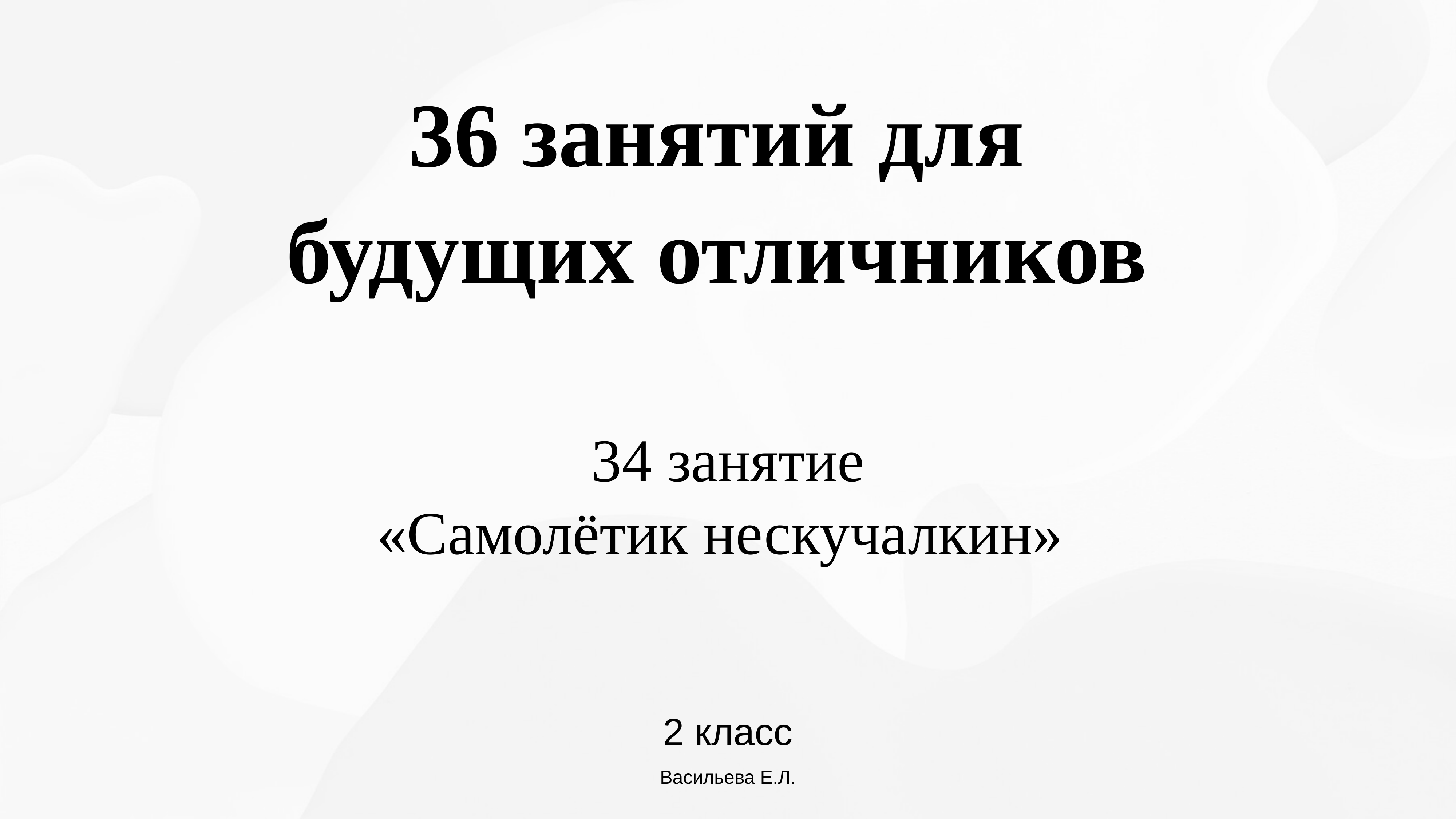

36 занятий для
будущих отличников
34 занятие
«Самолётик нескучалкин»
2 класс
Васильева Е.Л.